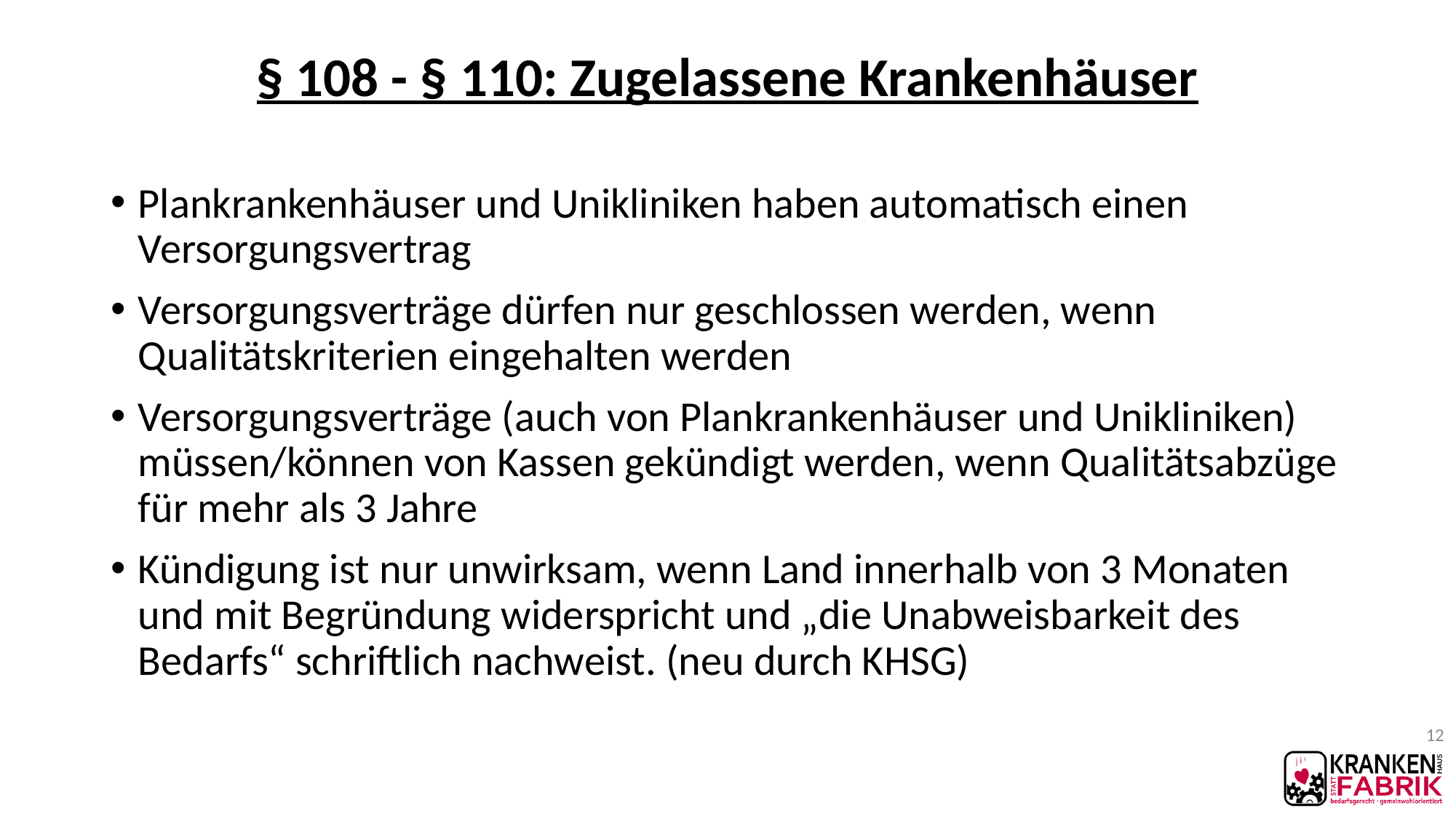

# § 108 - § 110: Zugelassene Krankenhäuser
Plankrankenhäuser und Unikliniken haben automatisch einen Versorgungsvertrag
Versorgungsverträge dürfen nur geschlossen werden, wenn Qualitätskriterien eingehalten werden
Versorgungsverträge (auch von Plankrankenhäuser und Unikliniken)  müssen/können von Kassen gekündigt werden, wenn Qualitätsabzüge für mehr als 3 Jahre
Kündigung ist nur unwirksam, wenn Land innerhalb von 3 Monaten und mit Begründung widerspricht und „die Unabweisbarkeit des Bedarfs“ schriftlich nachweist. (neu durch KHSG)
12